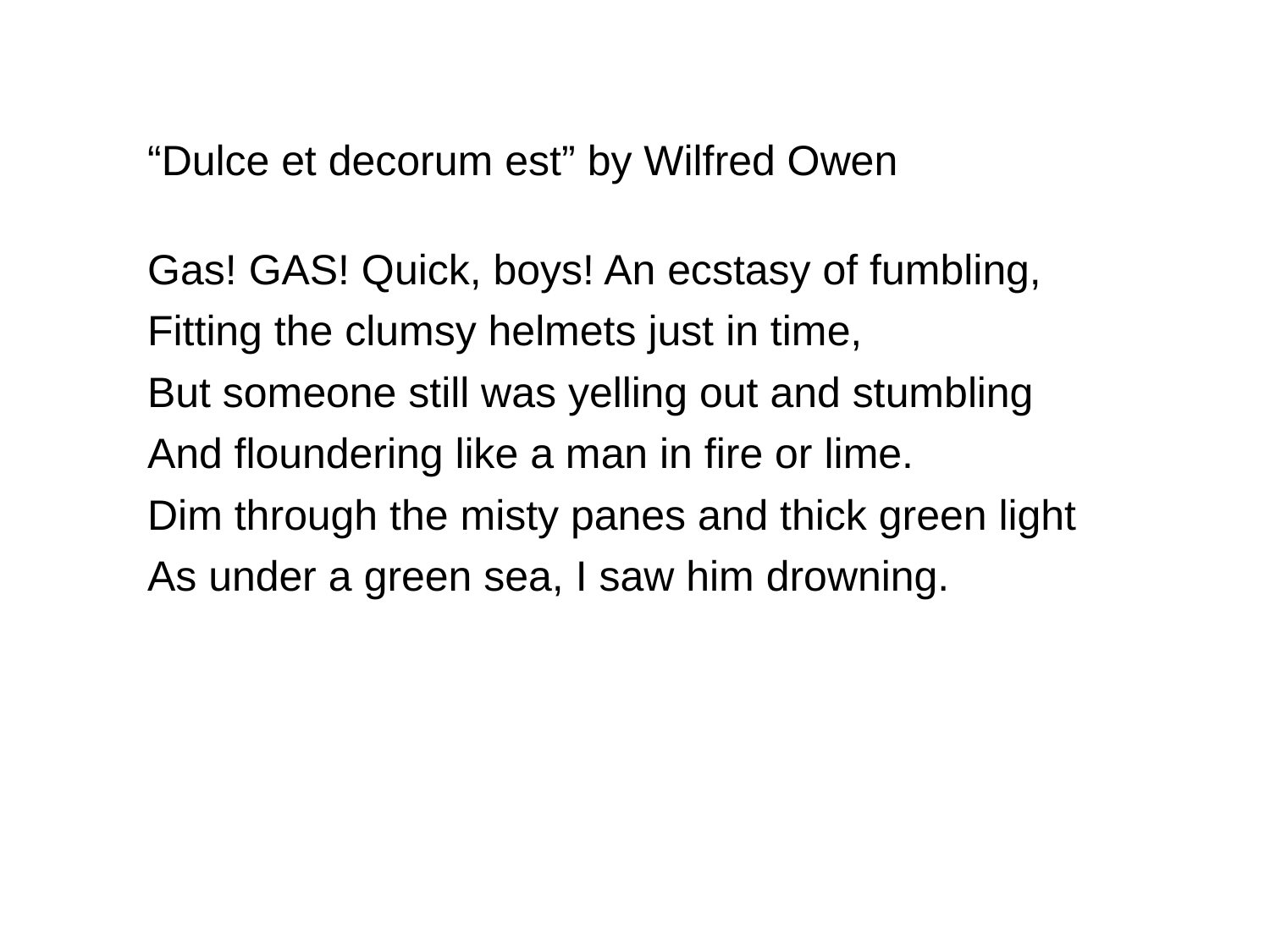

“Dulce et decorum est” by Wilfred Owen
Gas! GAS! Quick, boys! An ecstasy of fumbling,
Fitting the clumsy helmets just in time,
But someone still was yelling out and stumbling
And floundering like a man in fire or lime.
Dim through the misty panes and thick green light
As under a green sea, I saw him drowning.